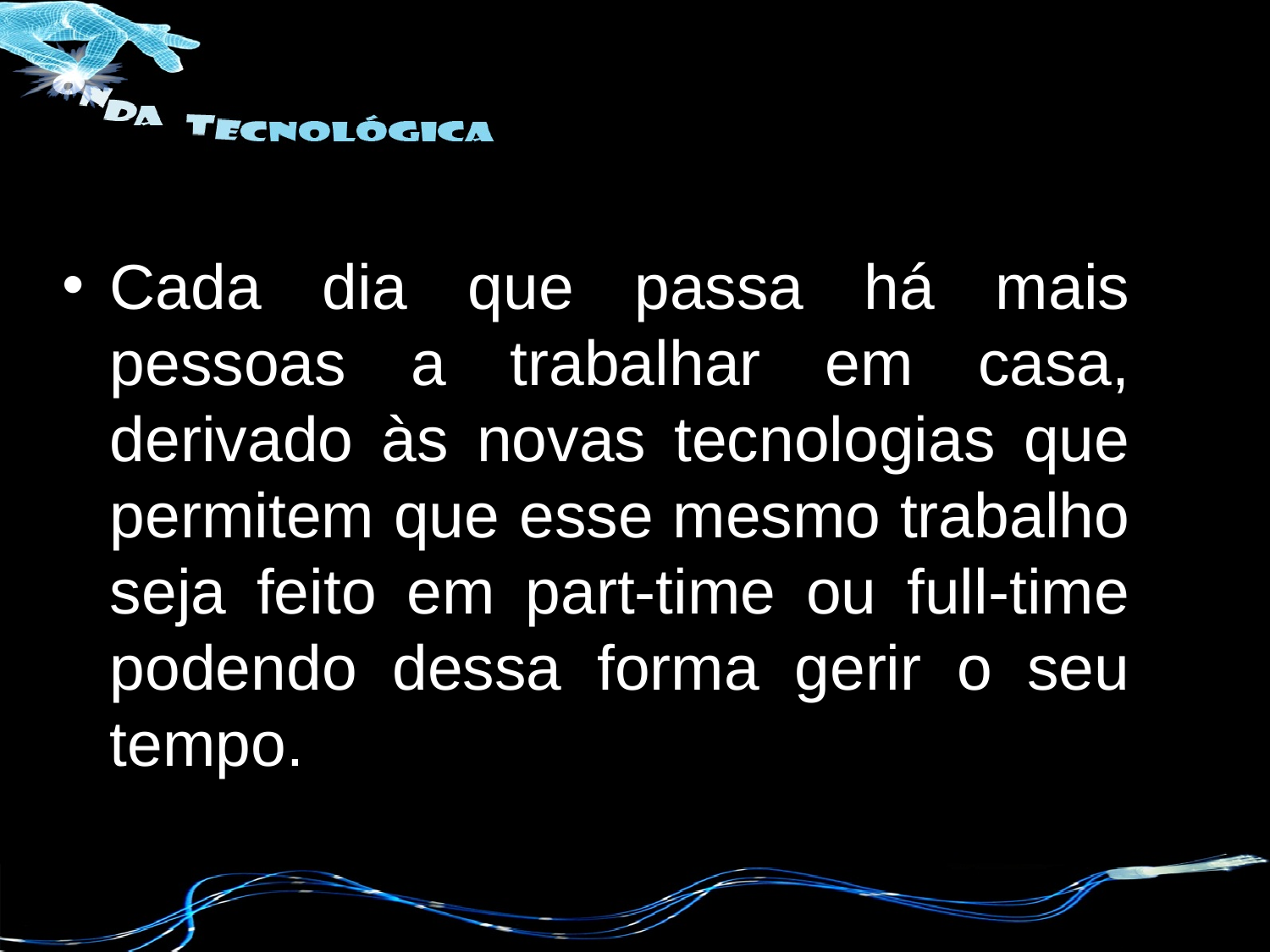

Cada dia que passa há mais pessoas a trabalhar em casa, derivado às novas tecnologias que permitem que esse mesmo trabalho seja feito em part-time ou full-time podendo dessa forma gerir o seu tempo.